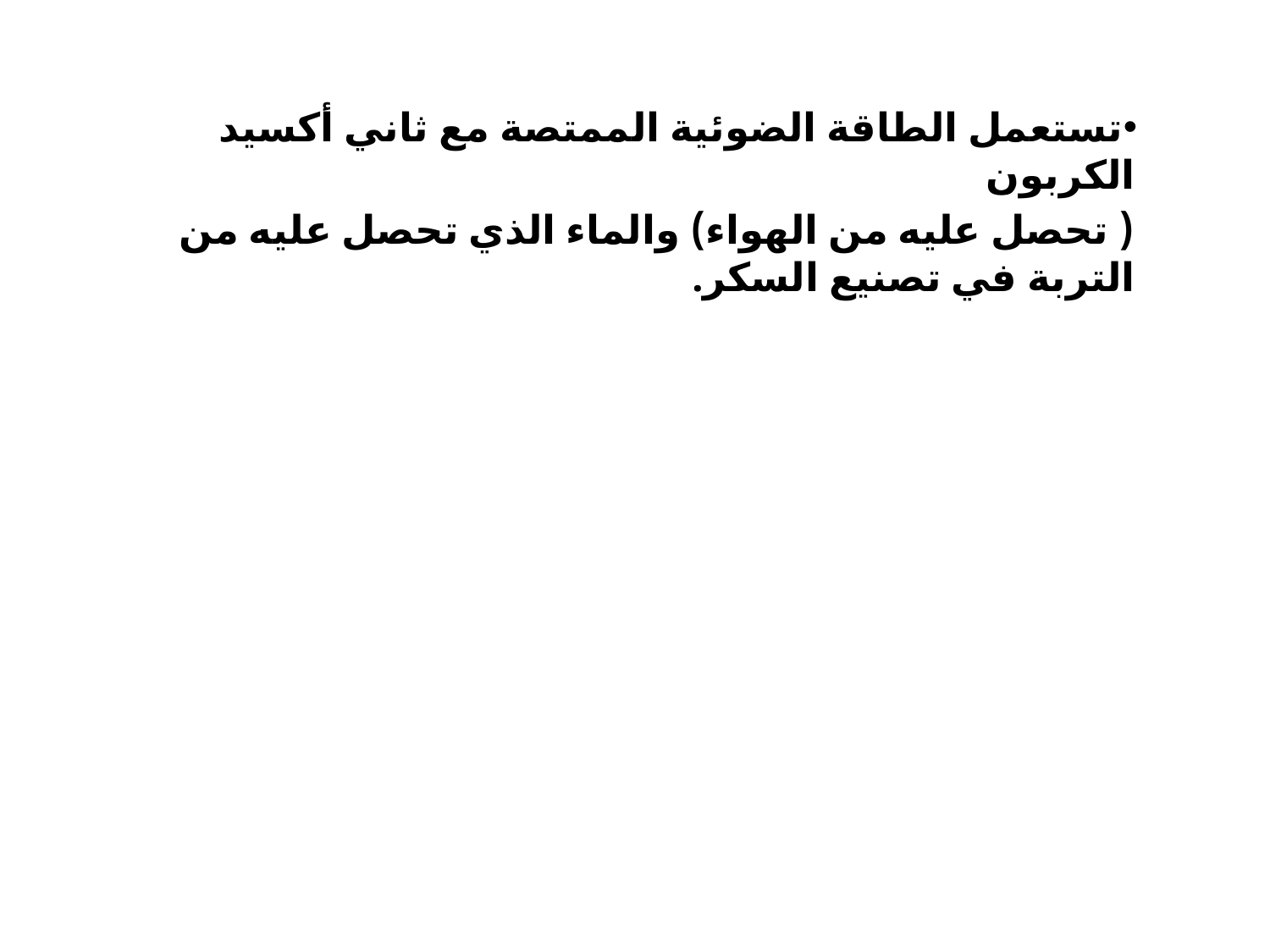

تستعمل الطاقة الضوئية الممتصة مع ثاني أكسيد الكربون
( تحصل عليه من الهواء) والماء الذي تحصل عليه من التربة في تصنيع السكر.